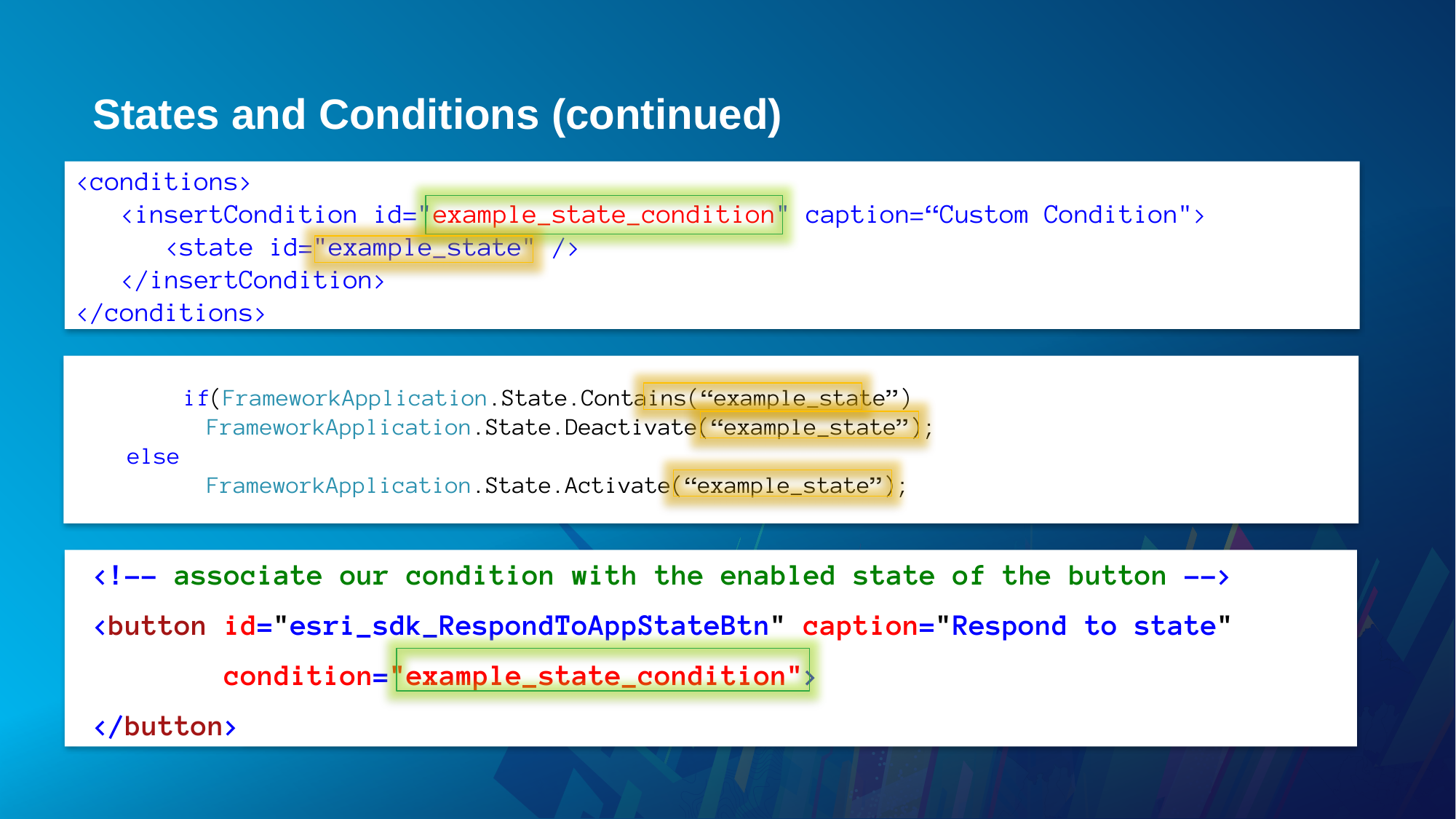

# States and Conditions (continued)
<conditions>
   <insertCondition id="example_state_condition" caption=“Custom Condition">
      <state id="example_state" />
   </insertCondition>
</conditions>

	if(FrameworkApplication.State.Contains(“example_state”)
          FrameworkApplication.State.Deactivate(“example_state”);
    else
          FrameworkApplication.State.Activate(“example_state”);

 <!-- associate our condition with the enabled state of the button -->
 <button id="esri_sdk_RespondToAppStateBtn" caption="Respond to state"
         condition="example_state_condition">
 </button>